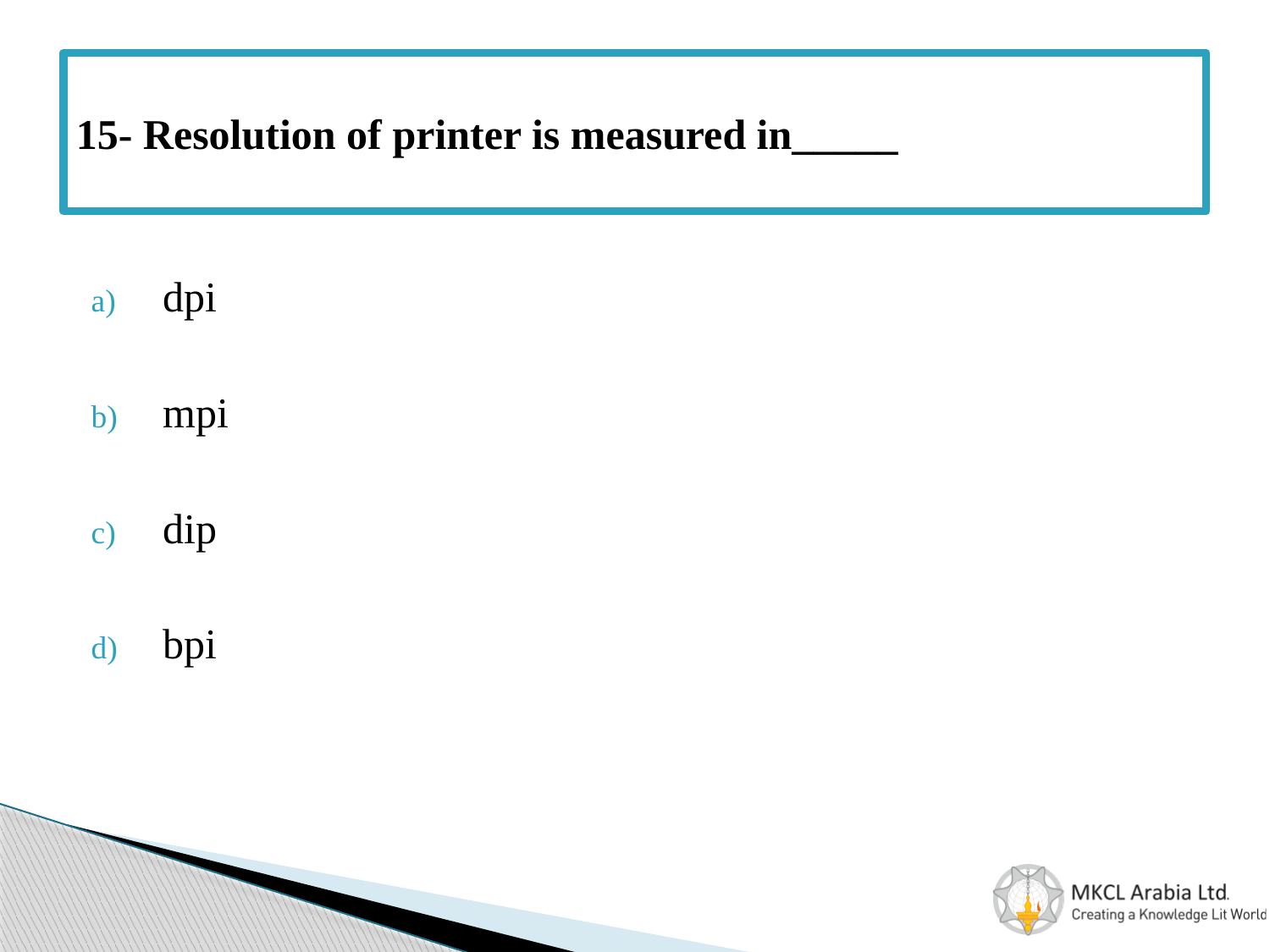

# 15- Resolution of printer is measured in_____

dpi

mpi

dip

bpi